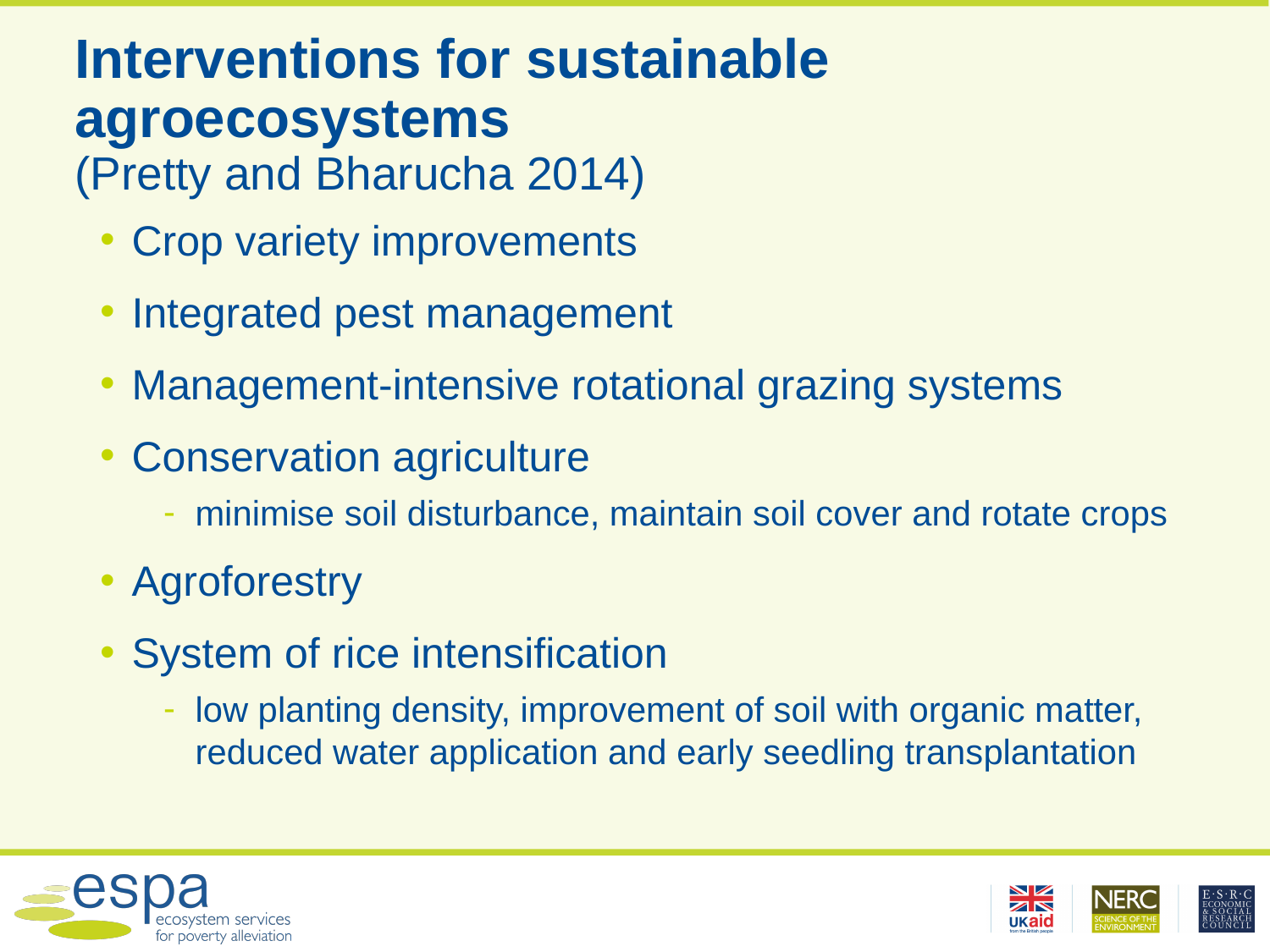

# Interventions for sustainable agroecosystems (Pretty and Bharucha 2014)
Crop variety improvements
Integrated pest management
Management-intensive rotational grazing systems
Conservation agriculture
minimise soil disturbance, maintain soil cover and rotate crops
Agroforestry
System of rice intensification
low planting density, improvement of soil with organic matter, reduced water application and early seedling transplantation